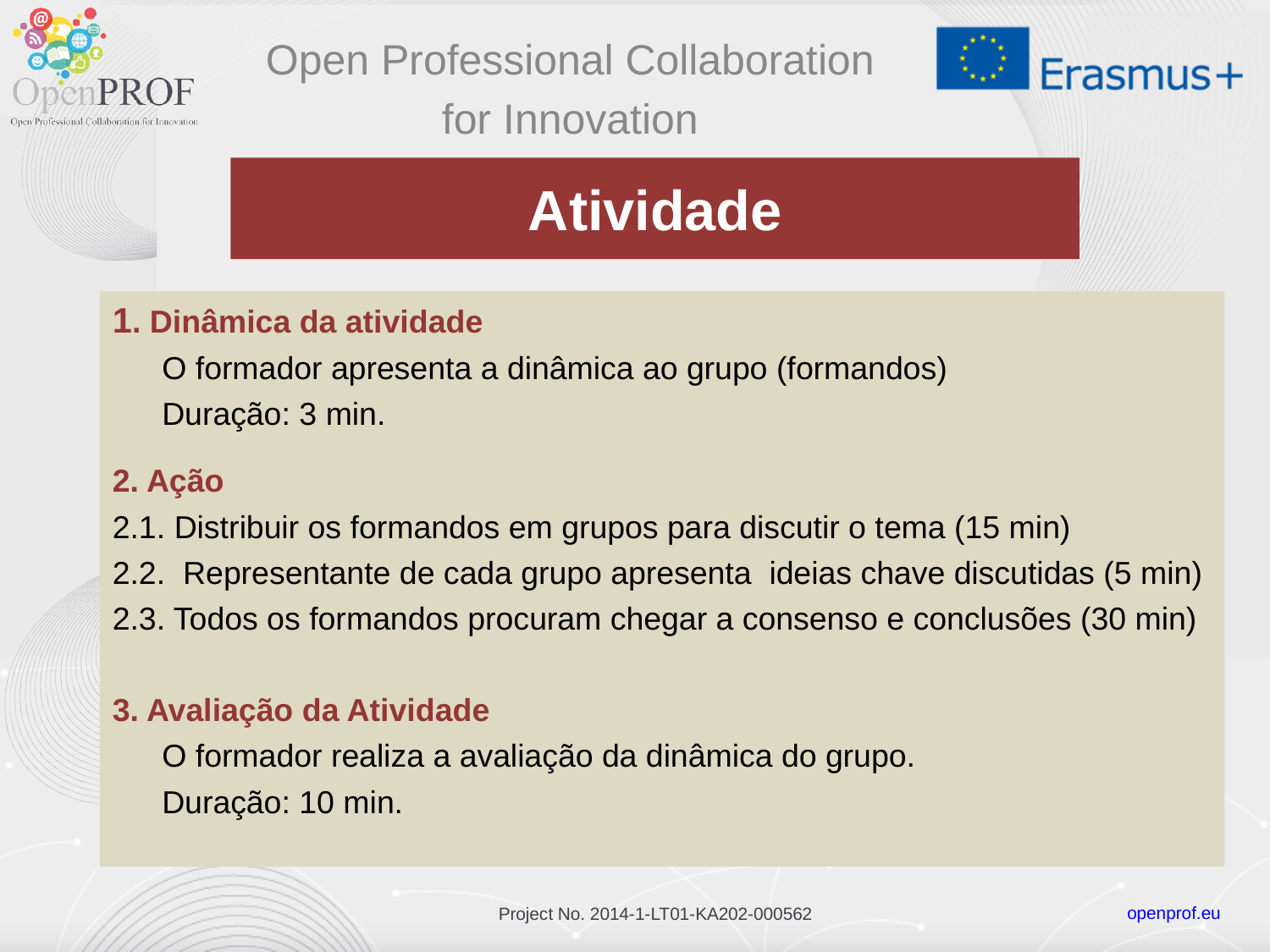

Open Professional Collaboration
for Innovation
# Atividade
1. Dinâmica da atividade
O formador apresenta a dinâmica ao grupo (formandos)
Duração: 3 min.
2. Ação
2.1. Distribuir os formandos em grupos para discutir o tema (15 min)
2.2.  Representante de cada grupo apresenta  ideias chave discutidas (5 min)
2.3. Todos os formandos procuram chegar a consenso e conclusões (30 min)

3. Avaliação da Atividade
O formador realiza a avaliação da dinâmica do grupo.
Duração: 10 min.